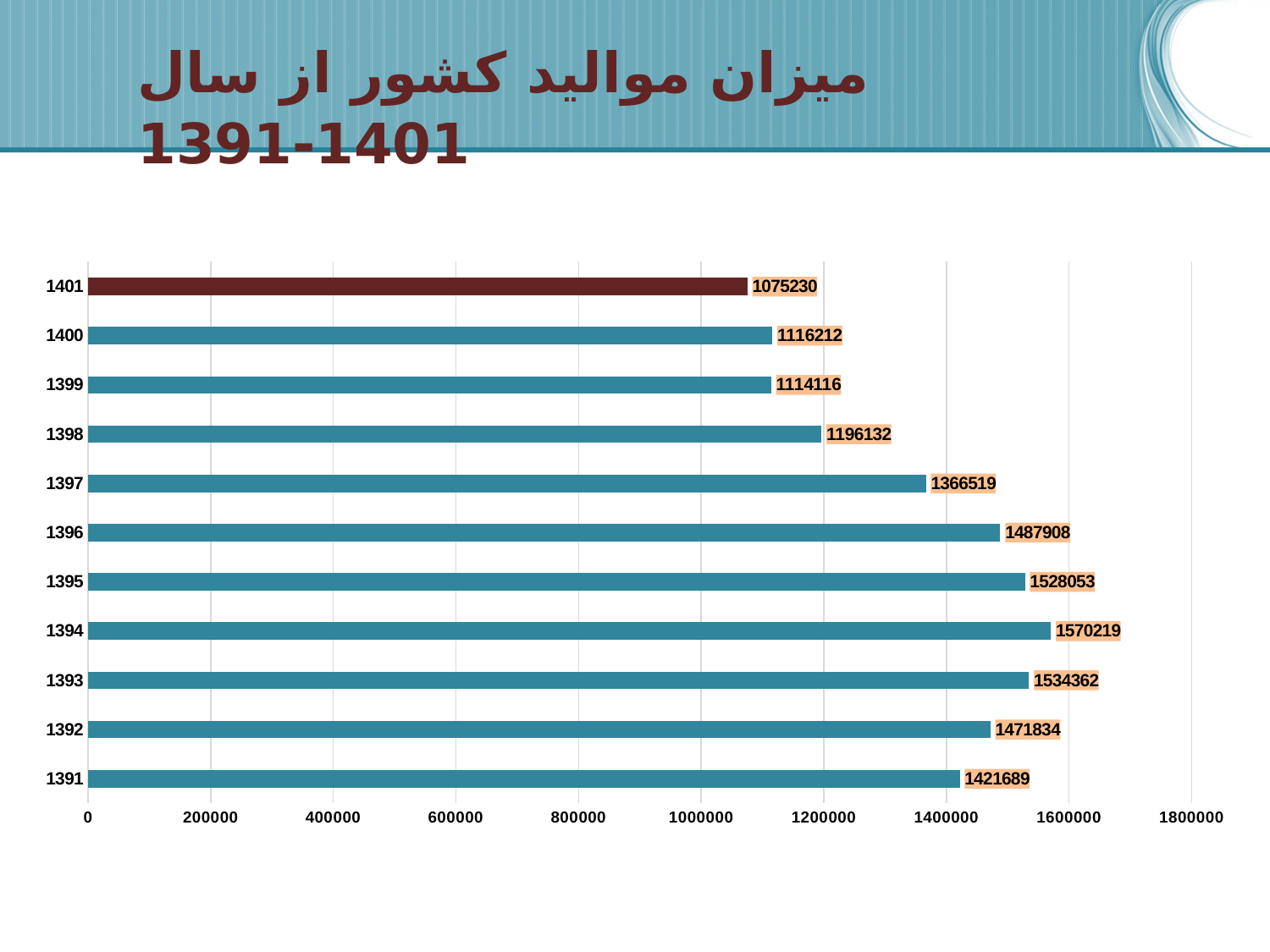

# میزان موالید کشور از سال 1401-1391

### Chart

| Category | موالید |
|---|---|
| 1391 | 1421689.0 |
| 1392 | 1471834.0 |
| 1393 | 1534362.0 |
| 1394 | 1570219.0 |
| 1395 | 1528053.0 |
| 1396 | 1487908.0 |
| 1397 | 1366519.0 |
| 1398 | 1196132.0 |
| 1399 | 1114116.0 |
| 1400 | 1116212.0 |
| 1401 | 1075230.0 |